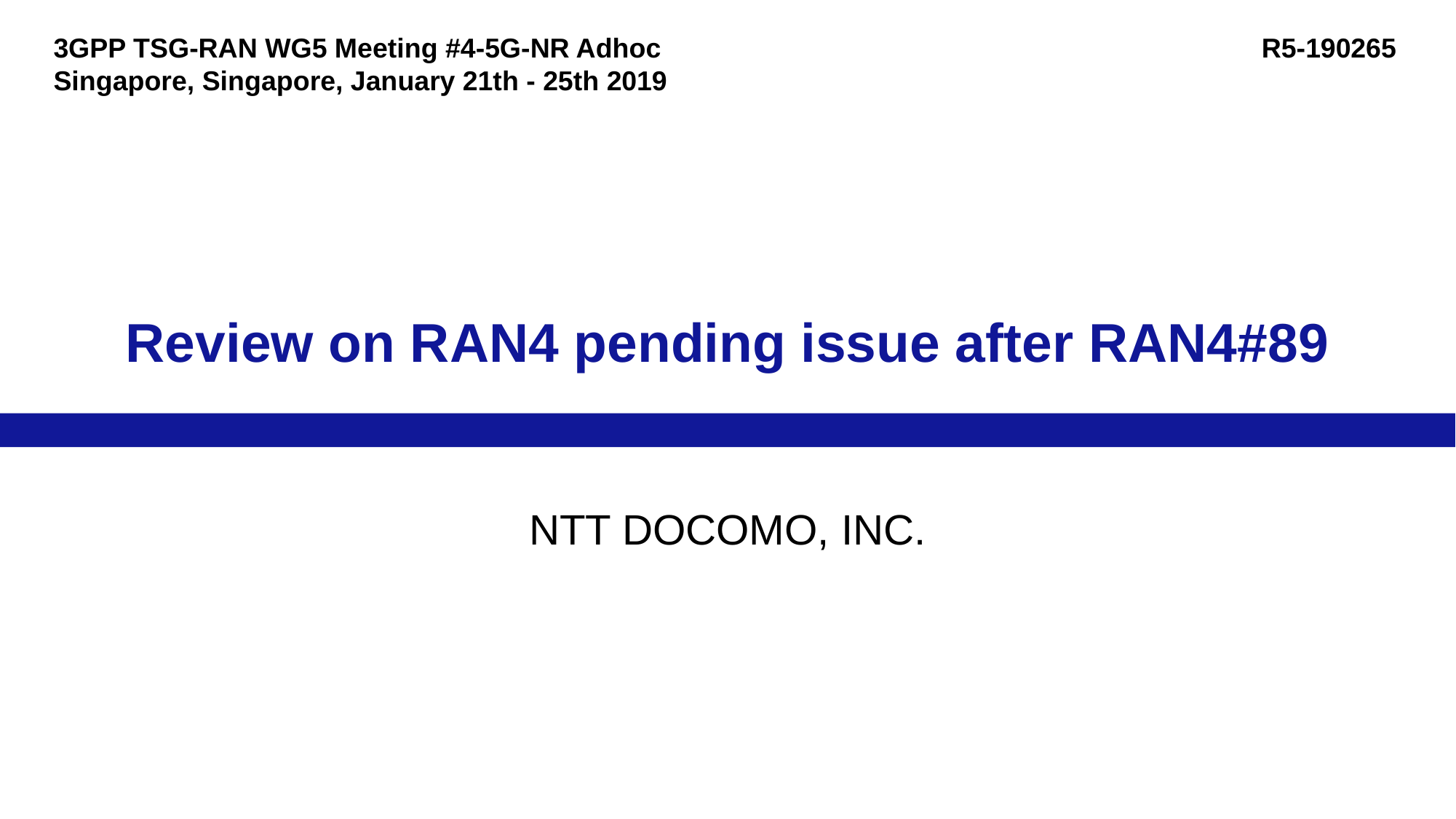

3GPP TSG-RAN WG5 Meeting #4-5G-NR Adhoc						 R5-190265
Singapore, Singapore, January 21th - 25th 2019
# Review on RAN4 pending issue after RAN4#89
NTT DOCOMO, INC.